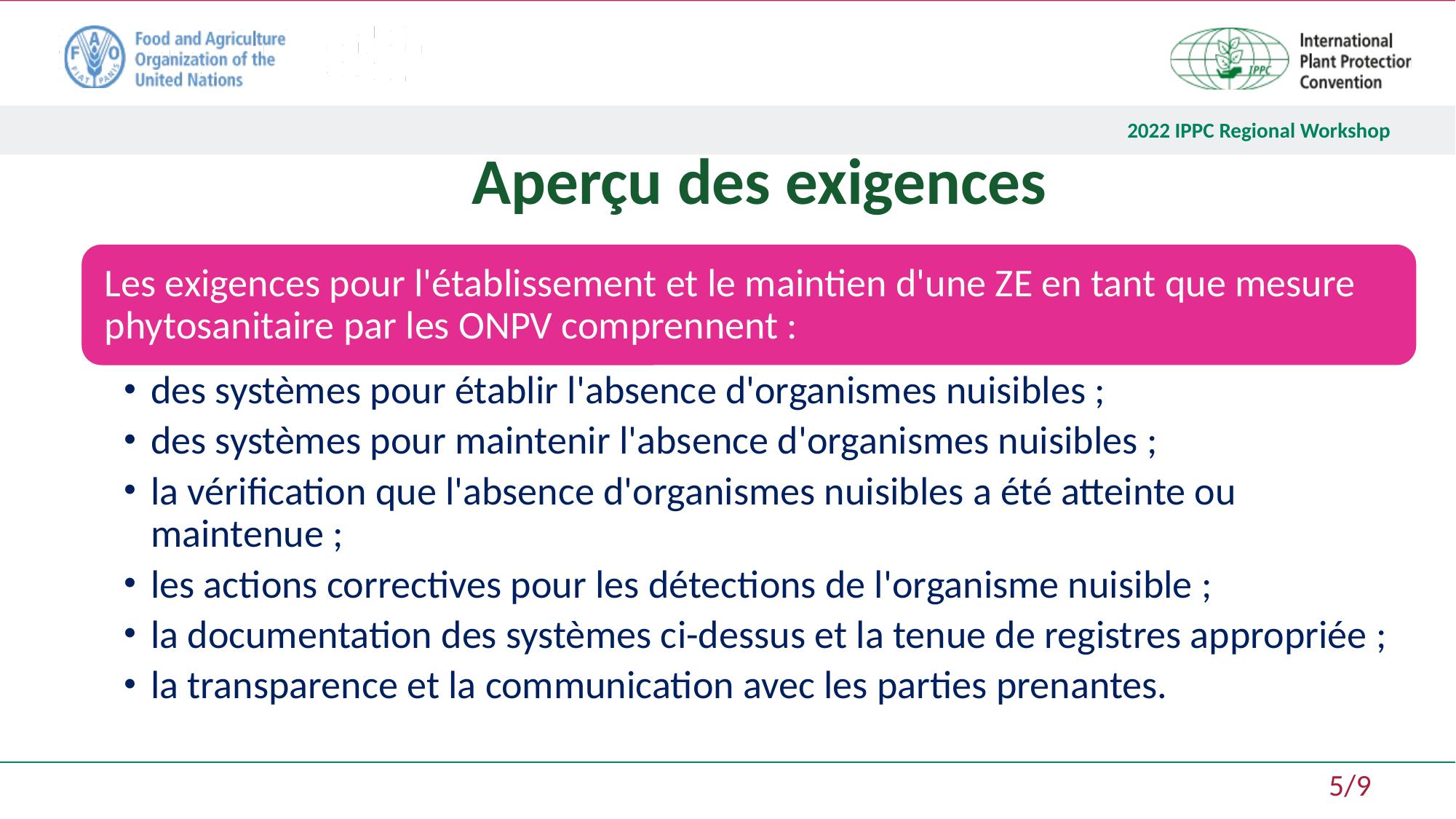

Aperçu des exigences
Les exigences pour l'établissement et le maintien d'une ZE en tant que mesure phytosanitaire par les ONPV comprennent :
des systèmes pour établir l'absence d'organismes nuisibles ;
des systèmes pour maintenir l'absence d'organismes nuisibles ;
la vérification que l'absence d'organismes nuisibles a été atteinte ou maintenue ;
les actions correctives pour les détections de l'organisme nuisible ;
la documentation des systèmes ci-dessus et la tenue de registres appropriée ;
la transparence et la communication avec les parties prenantes.